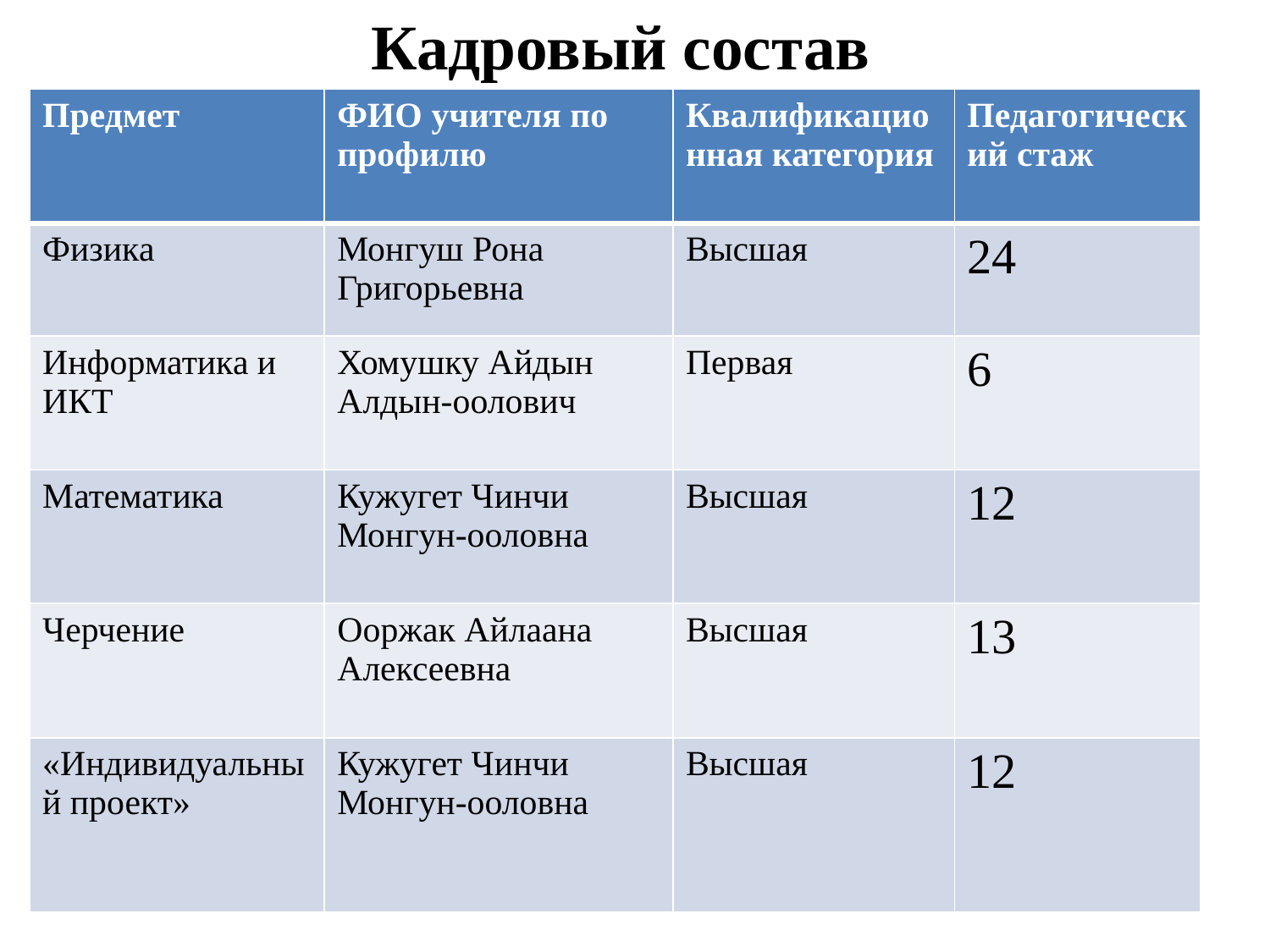

# Кадровый состав
| Предмет | ФИО учителя по профилю | Квалификационная категория | Педагогический стаж |
| --- | --- | --- | --- |
| Физика | Монгуш Рона Григорьевна | Высшая | 24 |
| Информатика и ИКТ | Хомушку Айдын Алдын-оолович | Первая | 6 |
| Математика | Кужугет Чинчи Монгун-ооловна | Высшая | 12 |
| Черчение | Ооржак Айлаана Алексеевна | Высшая | 13 |
| «Индивидуальный проект» | Кужугет Чинчи Монгун-ооловна | Высшая | 12 |